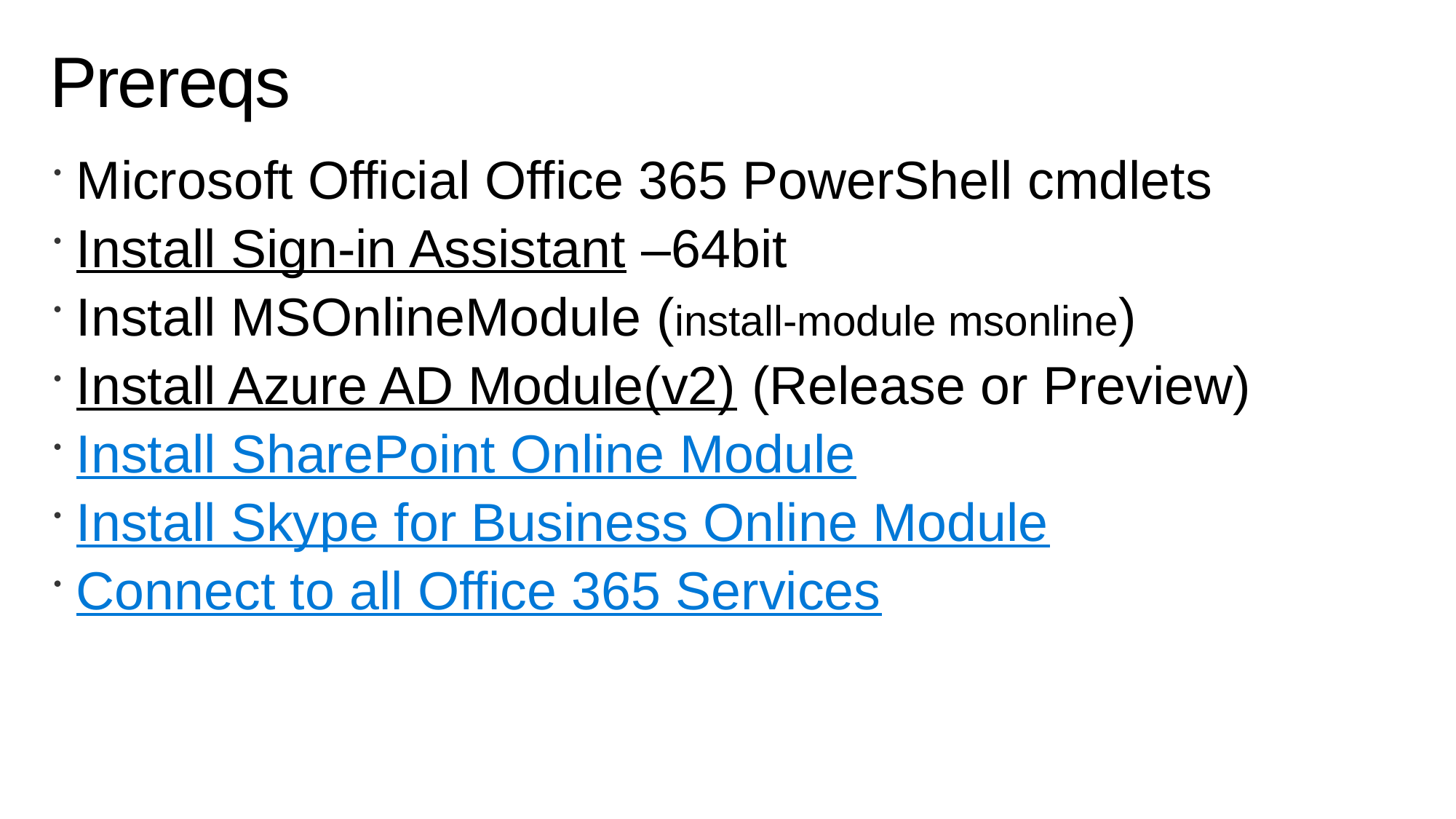

# Prereqs
Microsoft Official Office 365 PowerShell cmdlets
Install Sign-in Assistant –64bit
Install MSOnlineModule (install-module msonline)
Install Azure AD Module(v2) (Release or Preview)
Install SharePoint Online Module
Install Skype for Business Online Module
Connect to all Office 365 Services